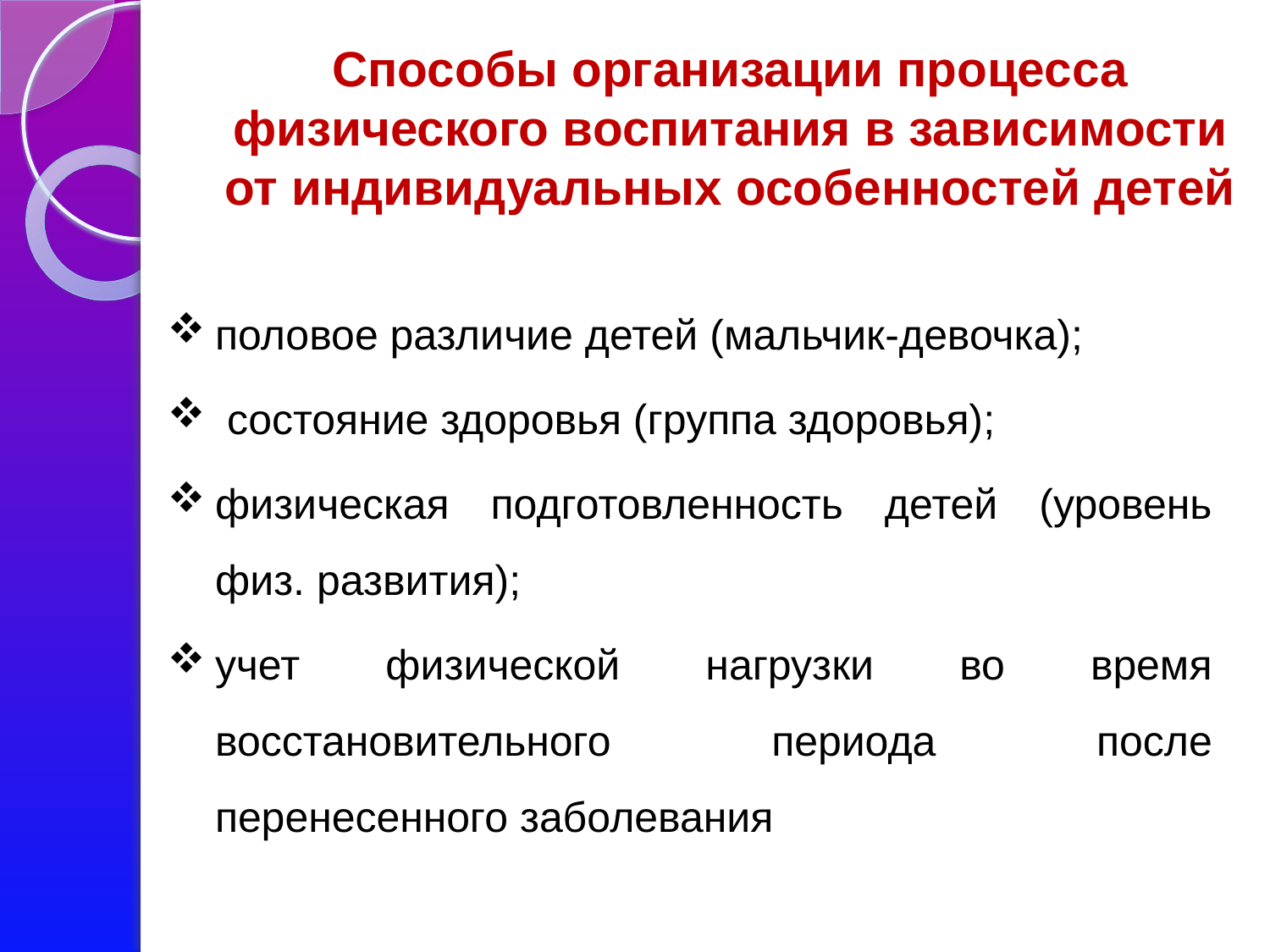

# Способы организации процесса физического воспитания в зависимости от индивидуальных особенностей детей
половое различие детей (мальчик-девочка);
 состояние здоровья (группа здоровья);
физическая подготовленность детей (уровень физ. развития);
учет физической нагрузки во время восстановительного периода после перенесенного заболевания